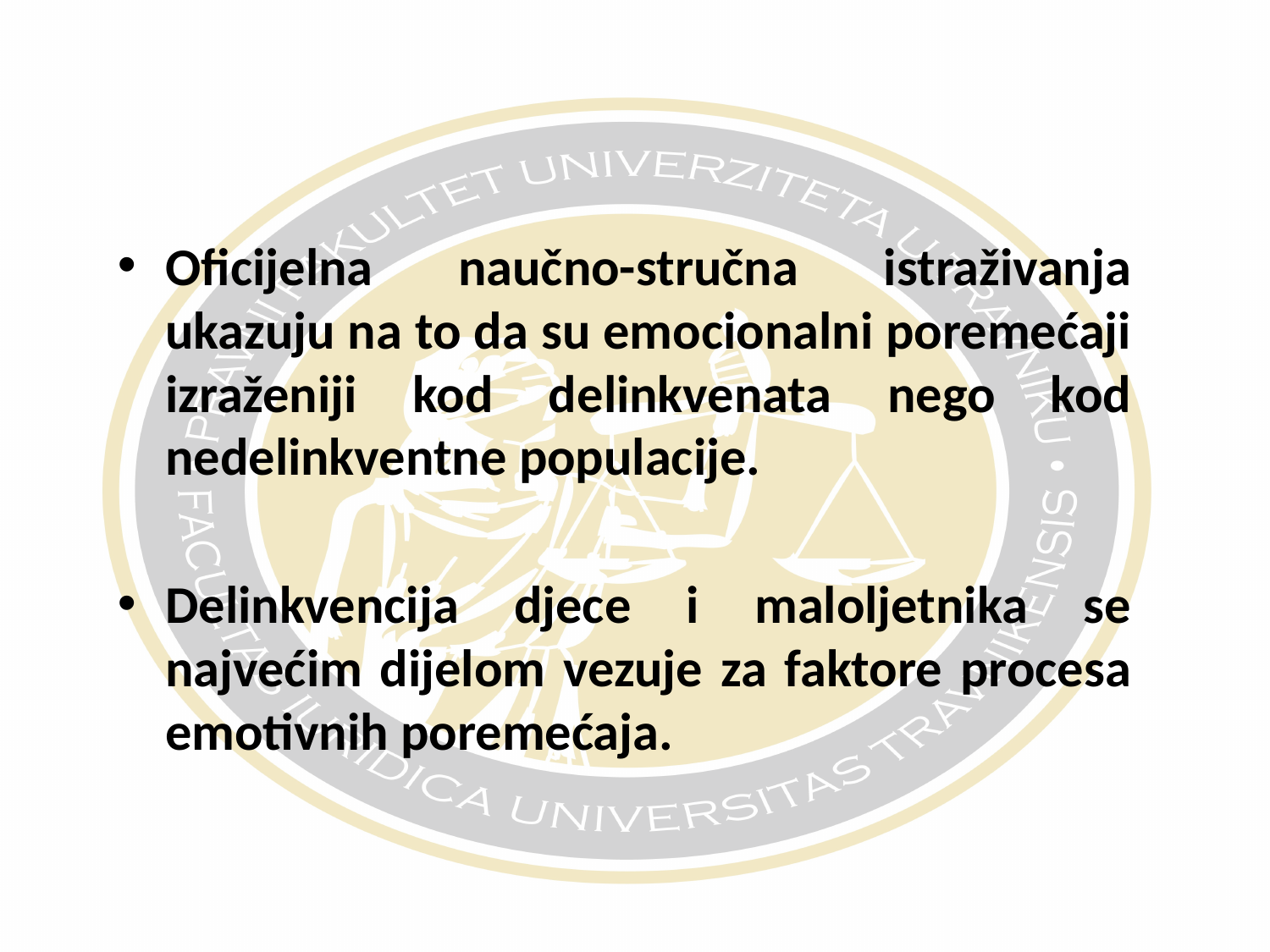

#
Oficijelna naučno-stručna istraživanja ukazuju na to da su emocionalni poremećaji izraženiji kod delinkvenata nego kod nedelinkventne populacije.

Delinkvencija djece i maloljetnika se najvećim dijelom vezuje za faktore procesa emotivnih poremećaja.